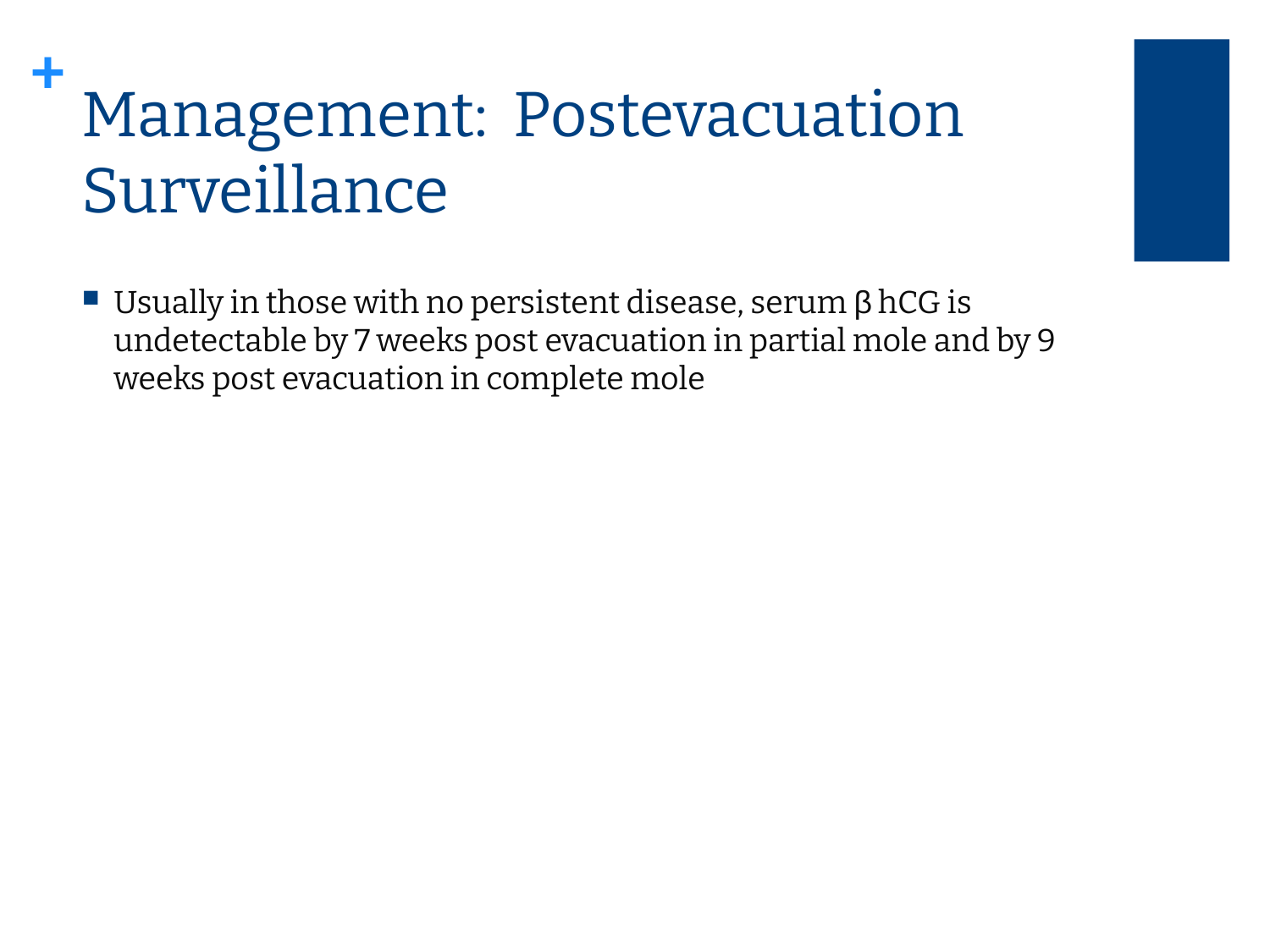

# Management:  Postevacuation Surveillance
Usually in those with no persistent disease, serum β hCG is undetectable by 7 weeks post evacuation in partial mole and by 9 weeks post evacuation in complete mole